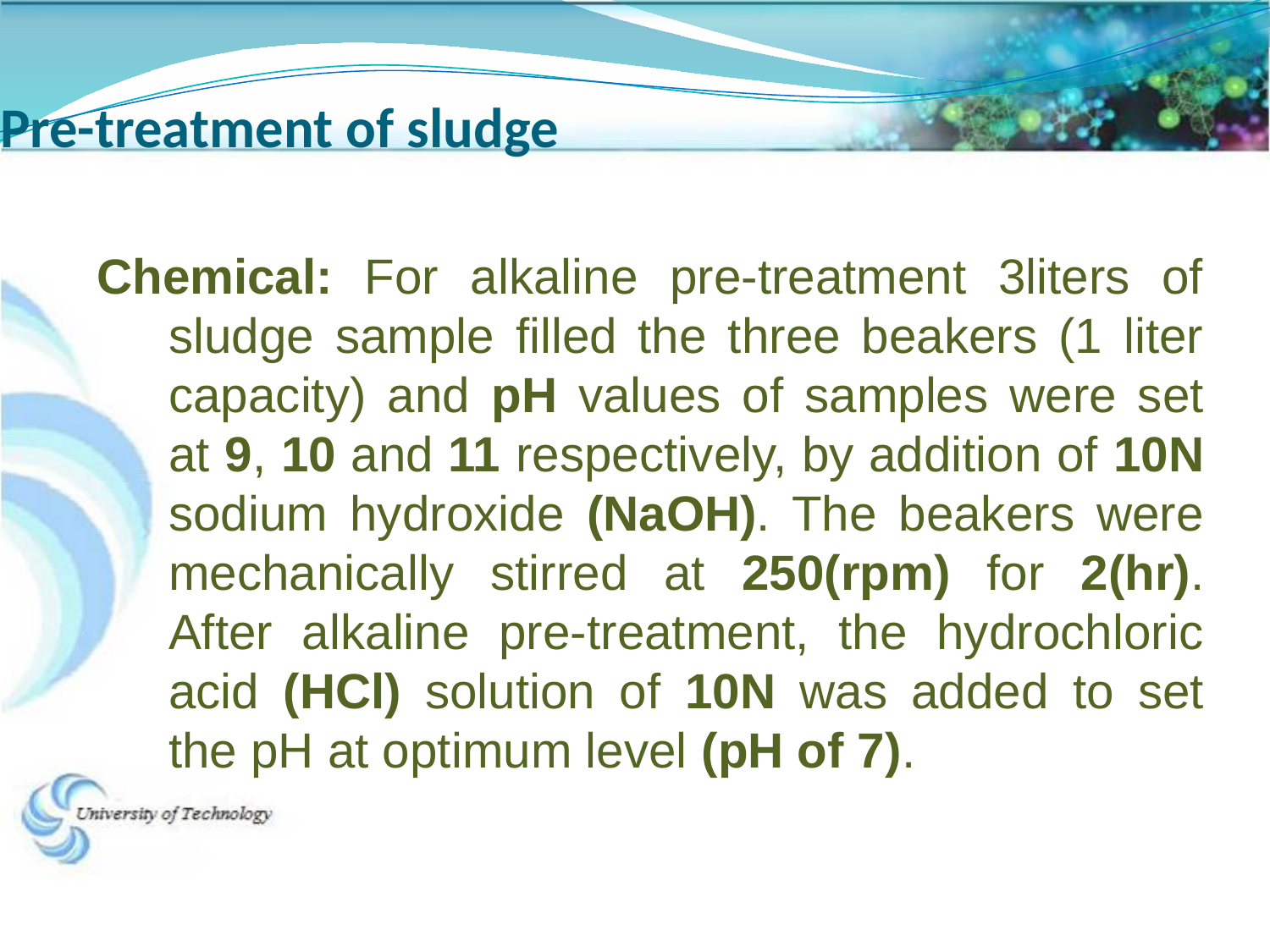

# Pre-treatment of sludge

Chemical: For alkaline pre-treatment 3liters of sludge sample filled the three beakers (1 liter capacity) and pH values of samples were set at 9, 10 and 11 respectively, by addition of 10N sodium hydroxide (NaOH). The beakers were mechanically stirred at 250(rpm) for 2(hr). After alkaline pre-treatment, the hydrochloric acid (HCl) solution of 10N was added to set the pH at optimum level (pH of 7).